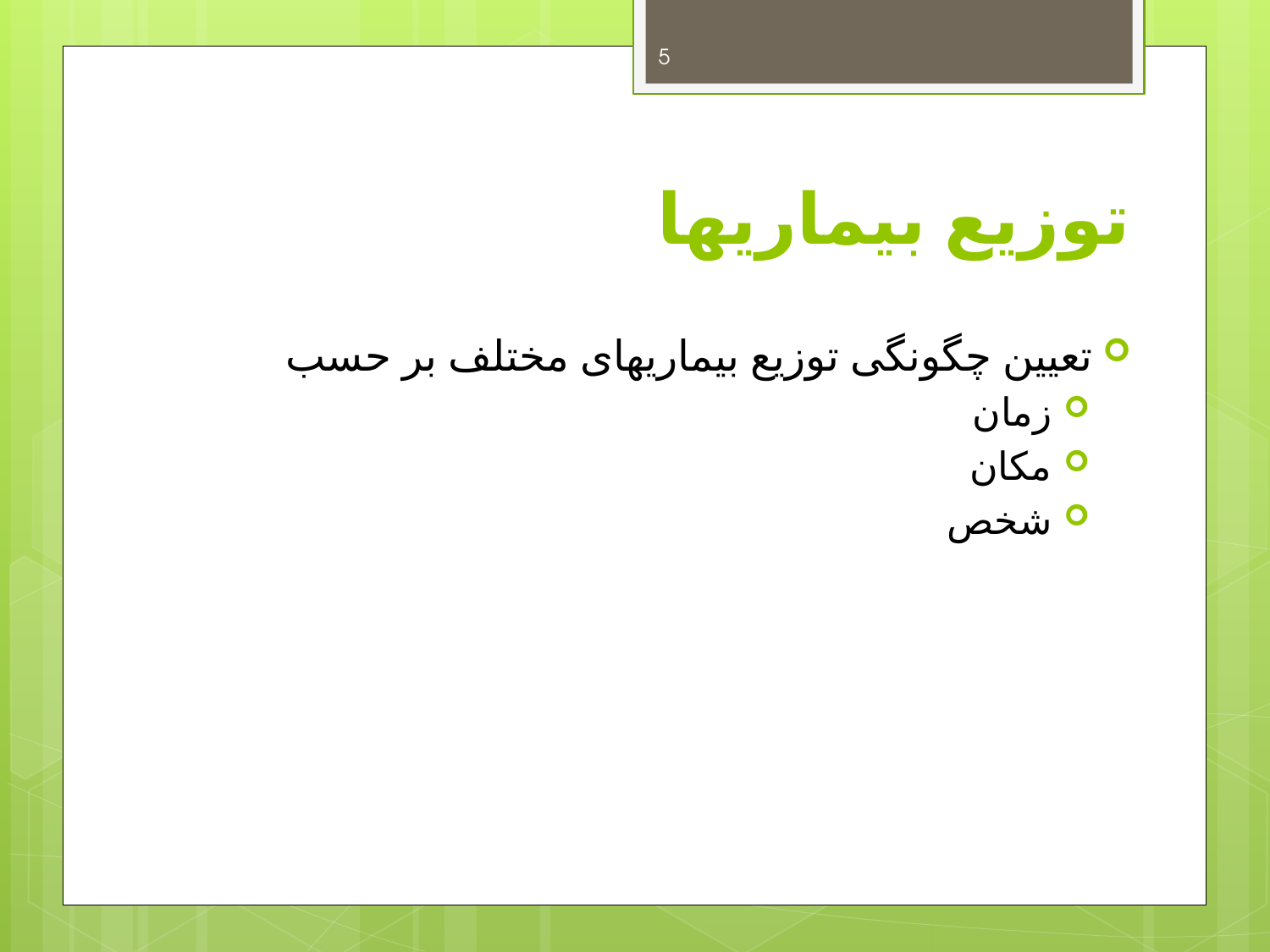

5
# توزیع بیماریها
تعیین چگونگی توزیع بیماریهای مختلف بر حسب
زمان
مکان
شخص